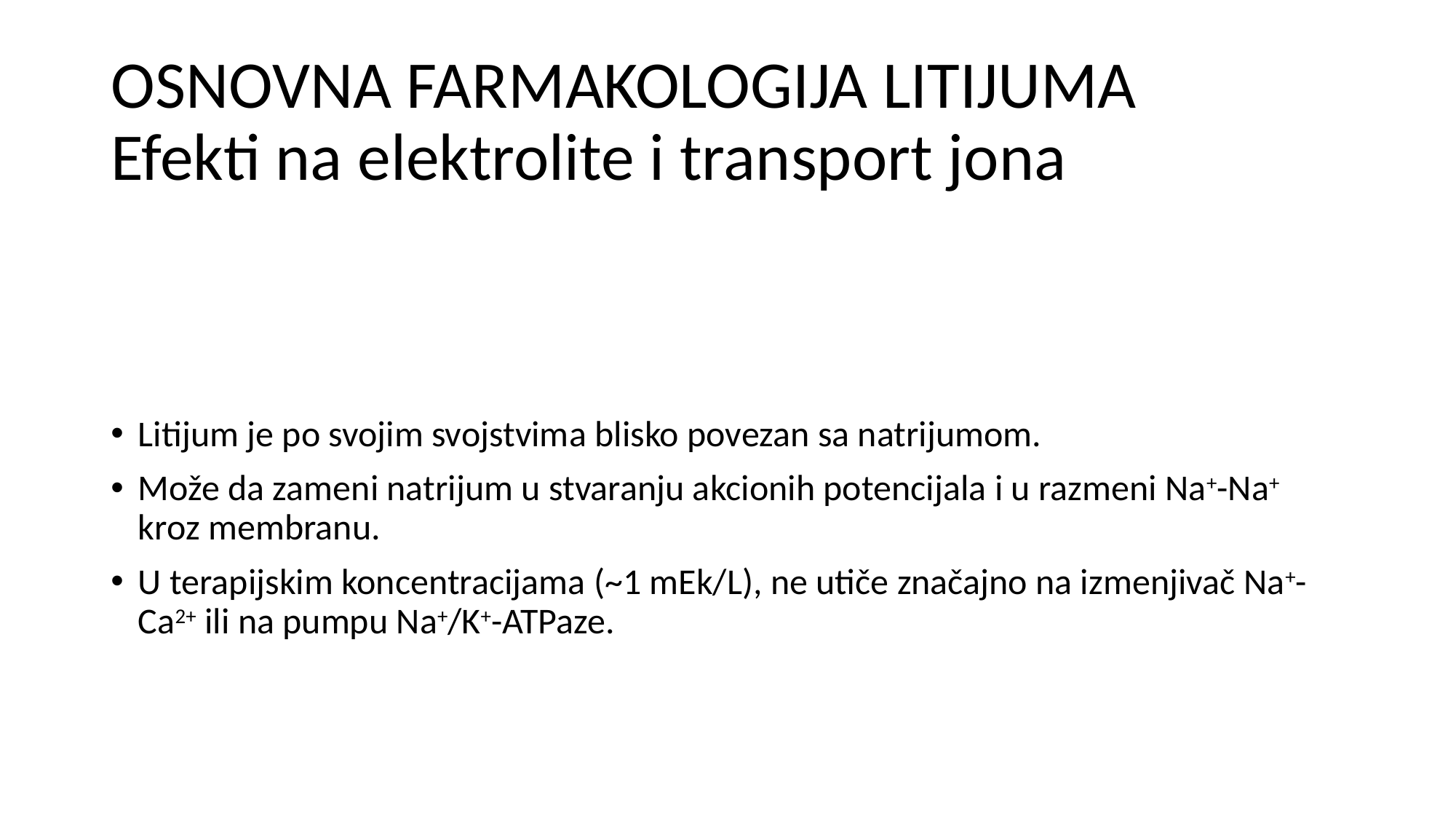

# OSNOVNA FARMAKOLOGIJA LITIJUMA Efekti na elektrolite i transport jona
Litijum je po svojim svojstvima blisko povezan sa natrijumom.
Može da zameni natrijum u stvaranju akcionih potencijala i u razmeni Na+-Na+ kroz membranu.
U terapijskim koncentracijama (~1 mEk/L), ne utiče značajno na izmenjivač Na+-Ca2+ ili na pumpu Na+/K+-ATPaze.